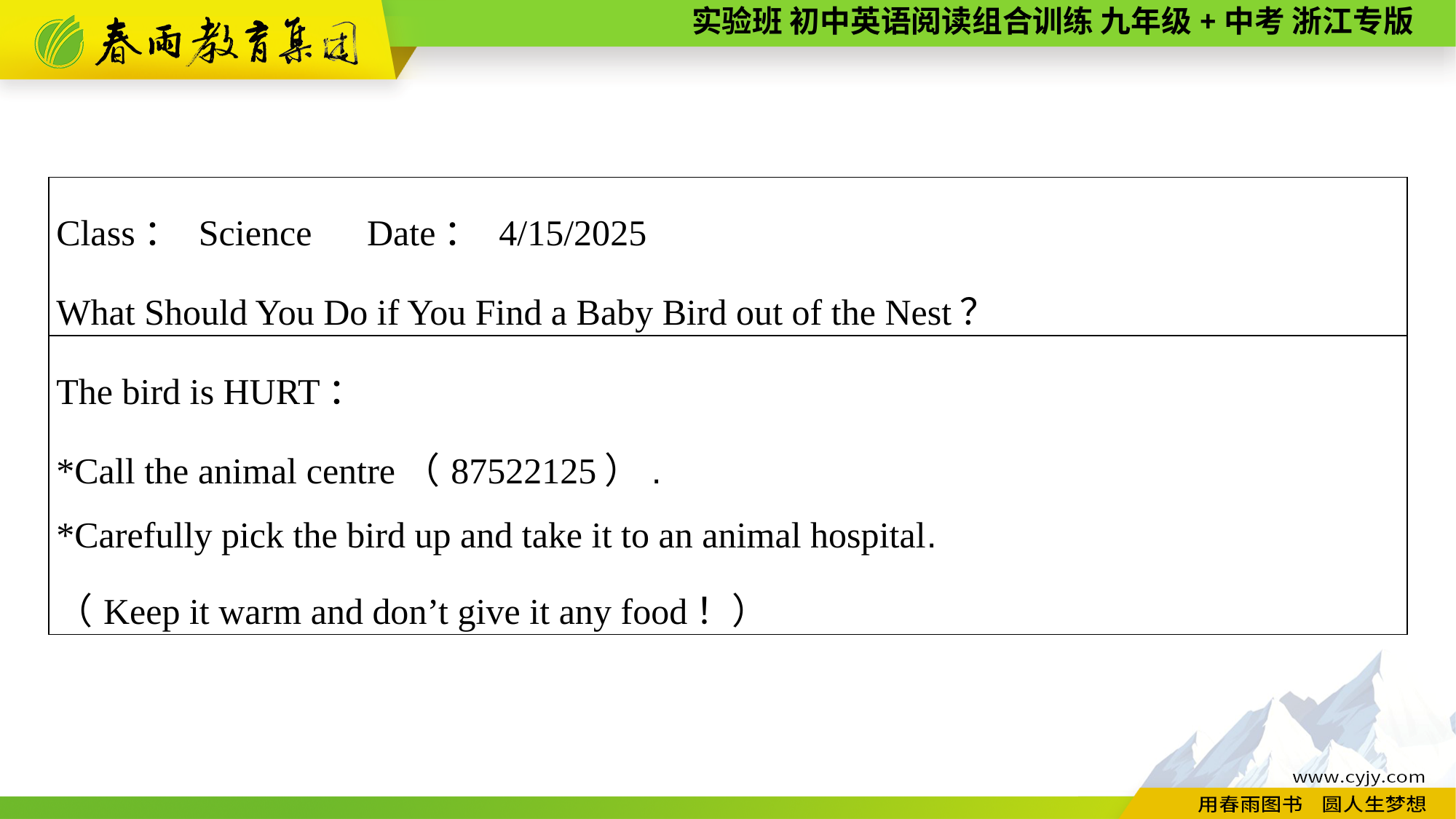

| Class： Science　Date： 4/15/2025 What Should You Do if You Find a Baby Bird out of the Nest？ |
| --- |
| The bird is HURT： \*Call the animal centre（87522125）. \*Carefully pick the bird up and take it to an animal hospital. （Keep it warm and don’t give it any food！） |